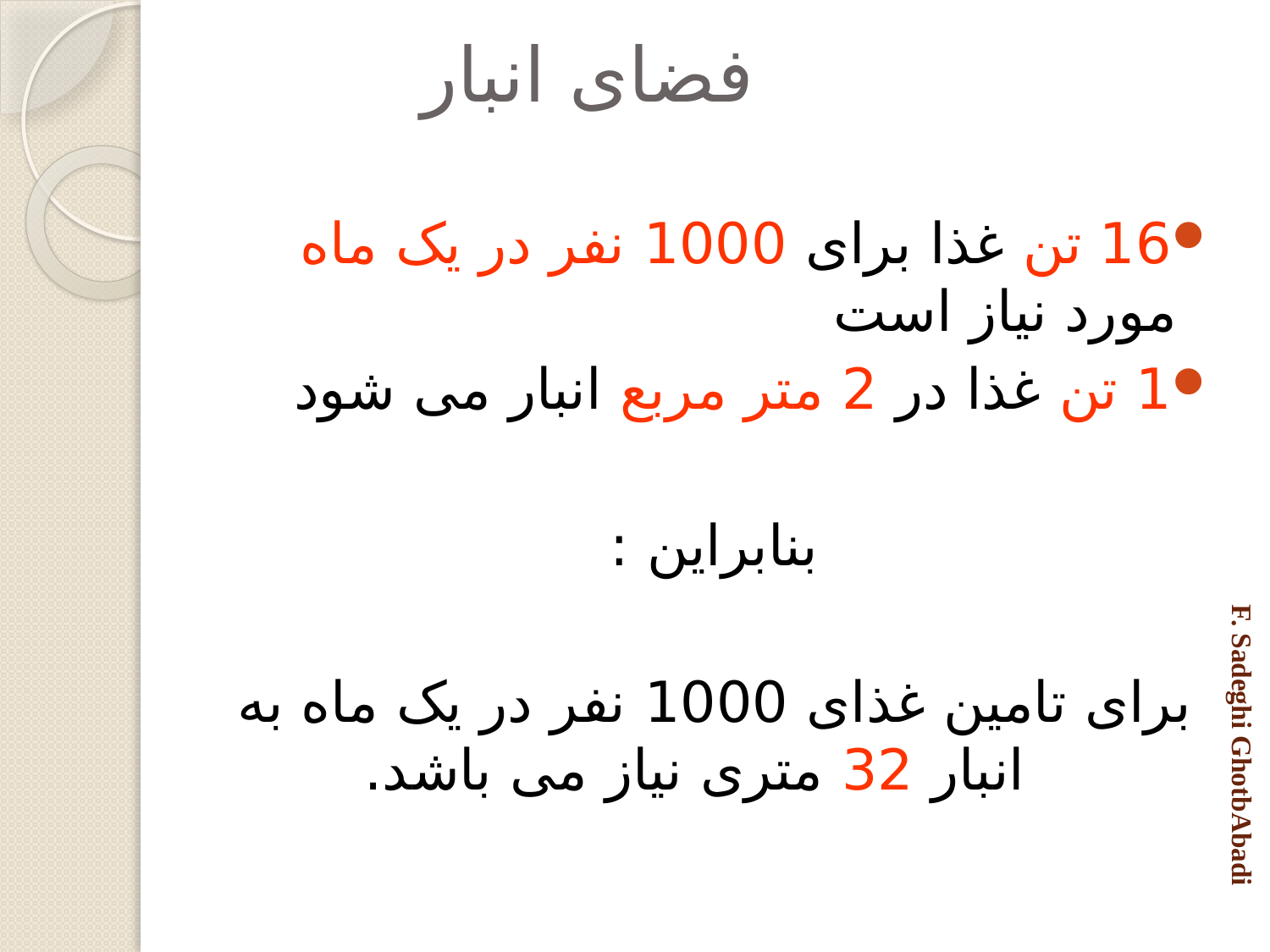

# فضای انبار
16 تن غذا برای 1000 نفر در یک ماه مورد نیاز است
1 تن غذا در 2 متر مربع انبار می شود

بنابراین :

برای تامین غذای 1000 نفر در یک ماه به انبار 32 متری نیاز می باشد.